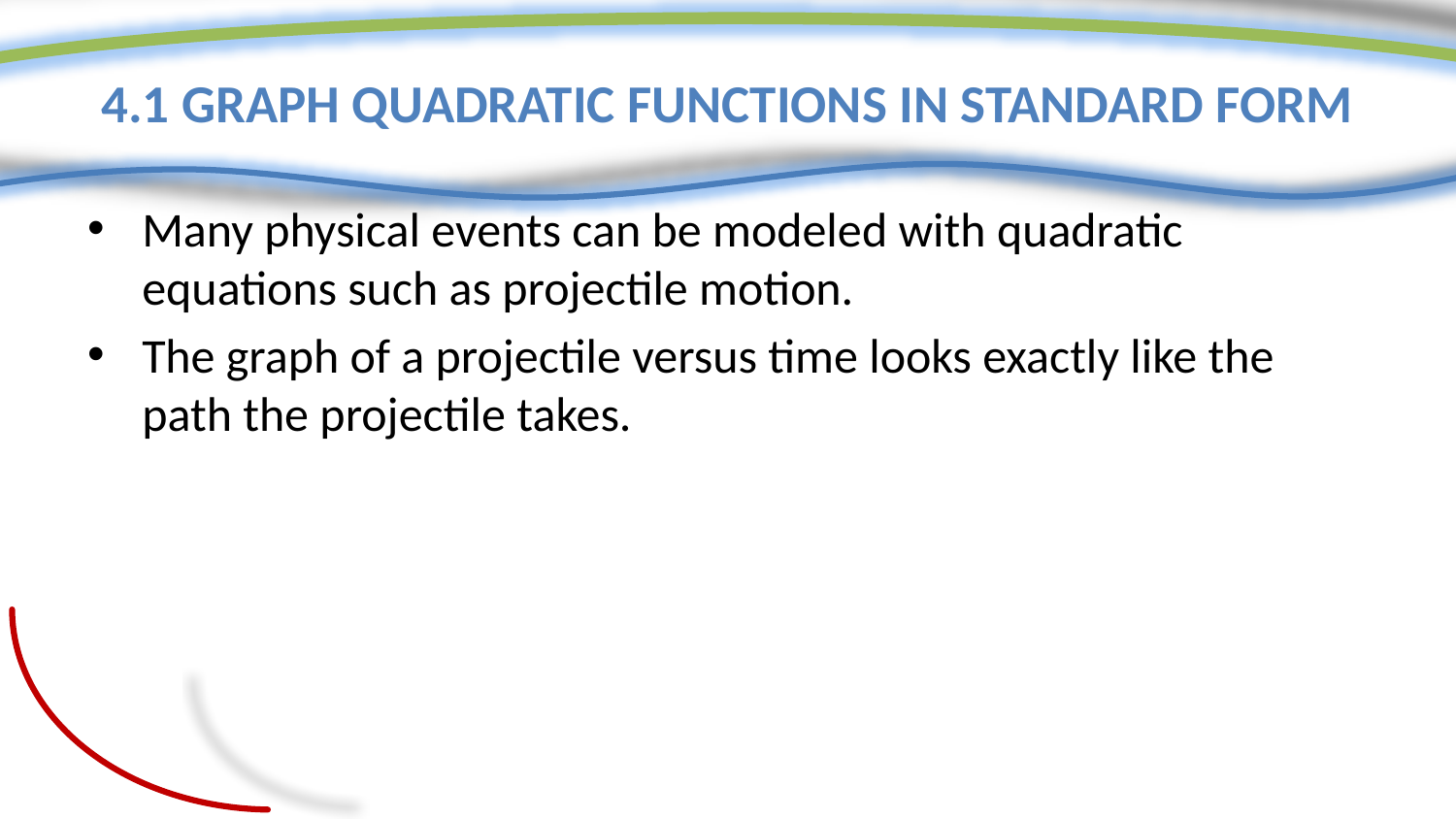

# 4.1 Graph quadratic Functions in Standard Form
Many physical events can be modeled with quadratic equations such as projectile motion.
The graph of a projectile versus time looks exactly like the path the projectile takes.